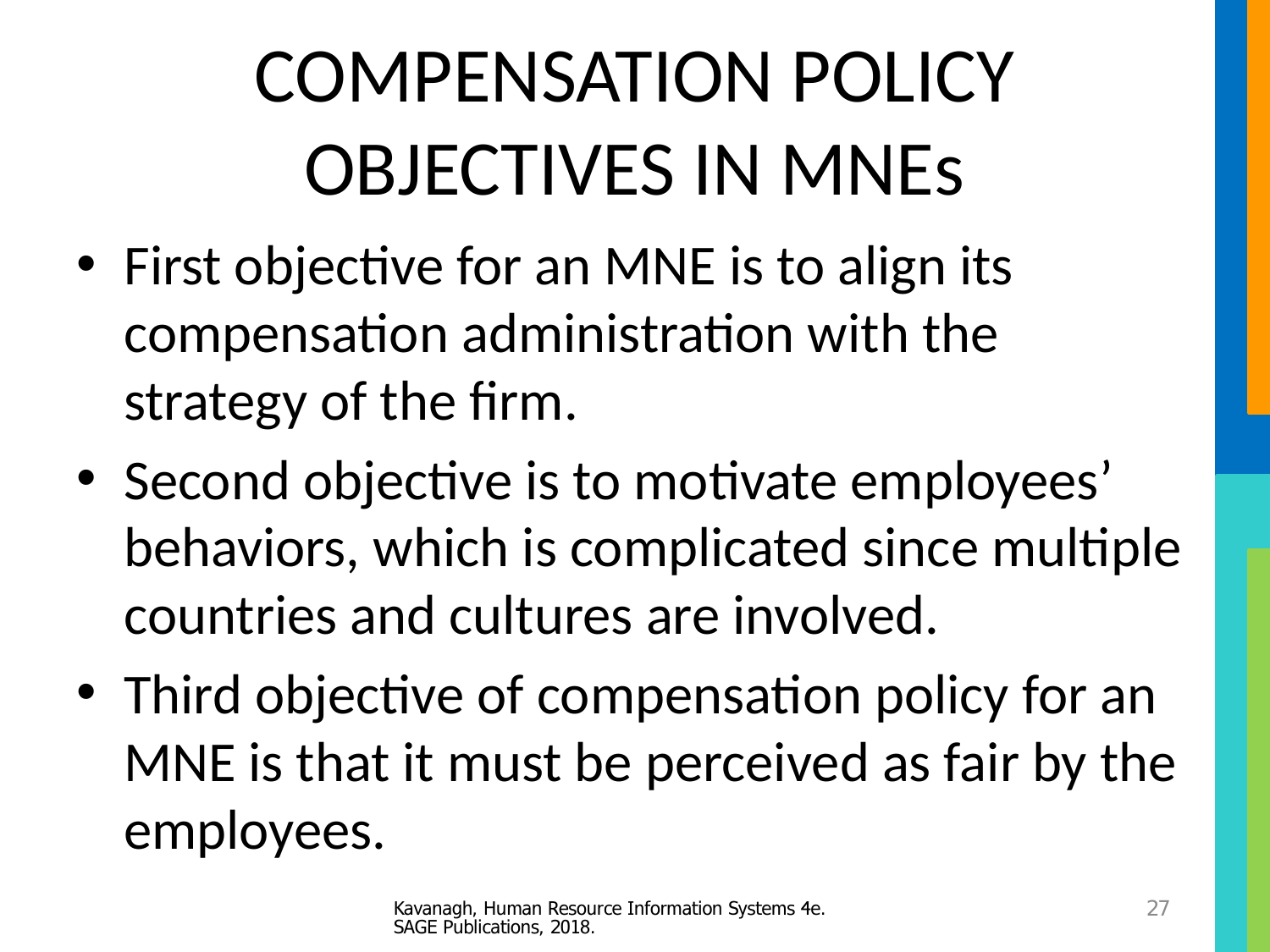

# COMPENSATION POLICY OBJECTIVES IN MNEs
First objective for an MNE is to align its compensation administration with the strategy of the firm.
Second objective is to motivate employees’ behaviors, which is complicated since multiple countries and cultures are involved.
Third objective of compensation policy for an MNE is that it must be perceived as fair by the employees.
Kavanagh, Human Resource Information Systems 4e. SAGE Publications, 2018.
27